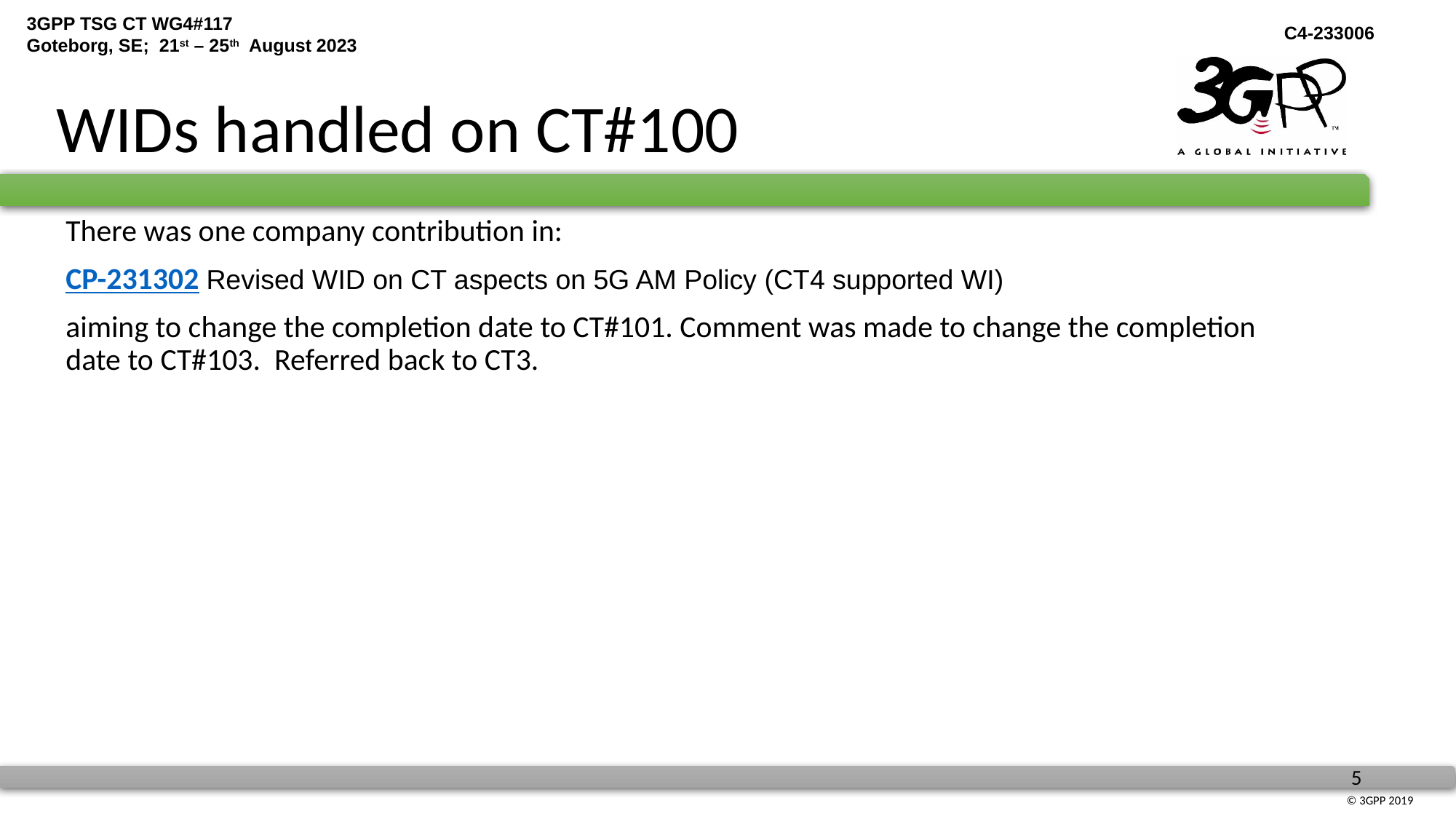

# WIDs handled on CT#100
There was one company contribution in:
CP-231302 Revised WID on CT aspects on 5G AM Policy (CT4 supported WI)
aiming to change the completion date to CT#101. Comment was made to change the completion date to CT#103.  Referred back to CT3.